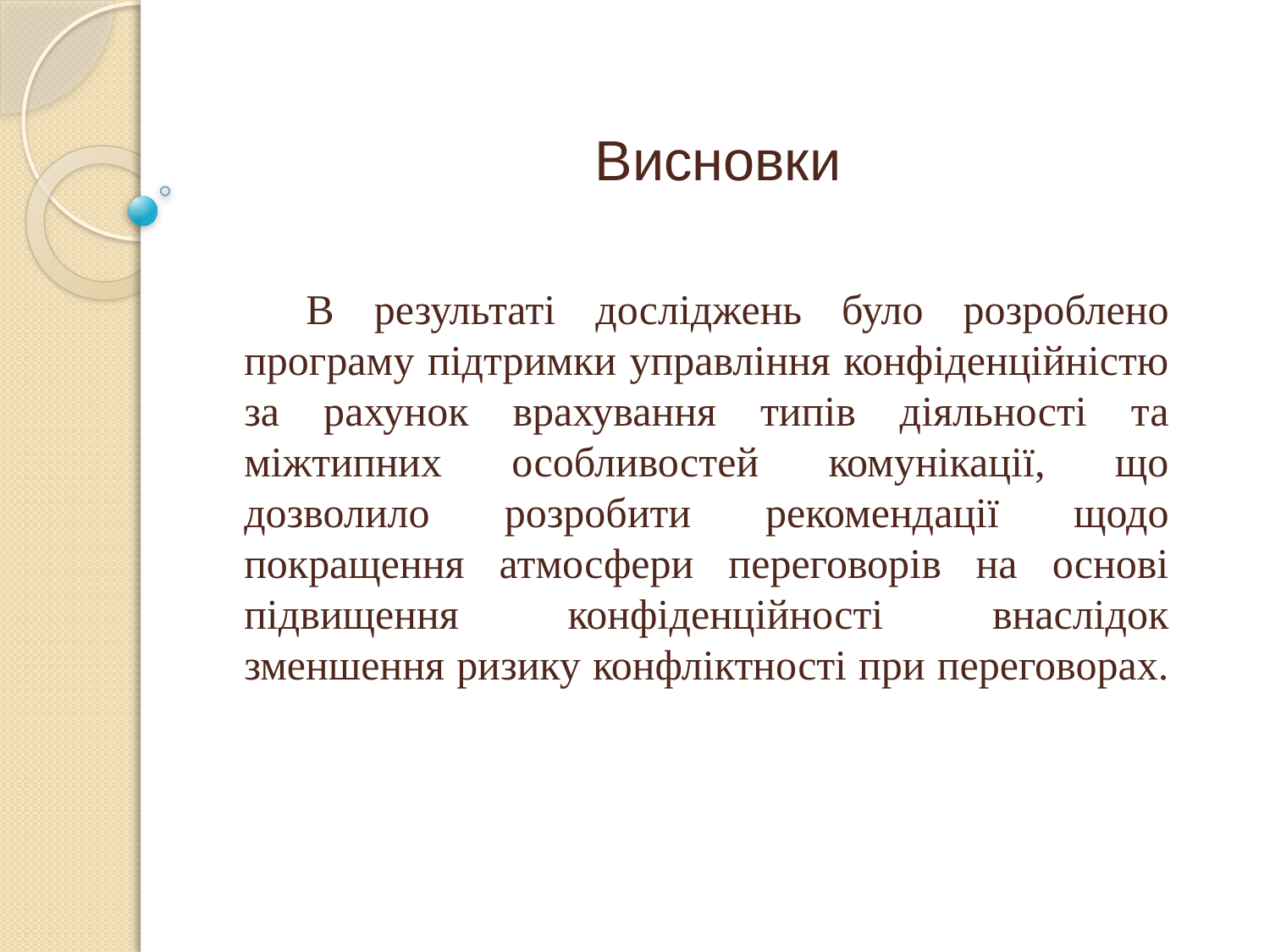

# Висновки
В результаті досліджень було розроблено програму підтримки управління конфіденційністю за рахунок врахування типів діяльності та міжтипних особливостей комунікації, що дозволило розробити рекомендації щодо покращення атмосфери переговорів на основі підвищення конфіденційності внаслідок зменшення ризику конфліктності при переговорах.